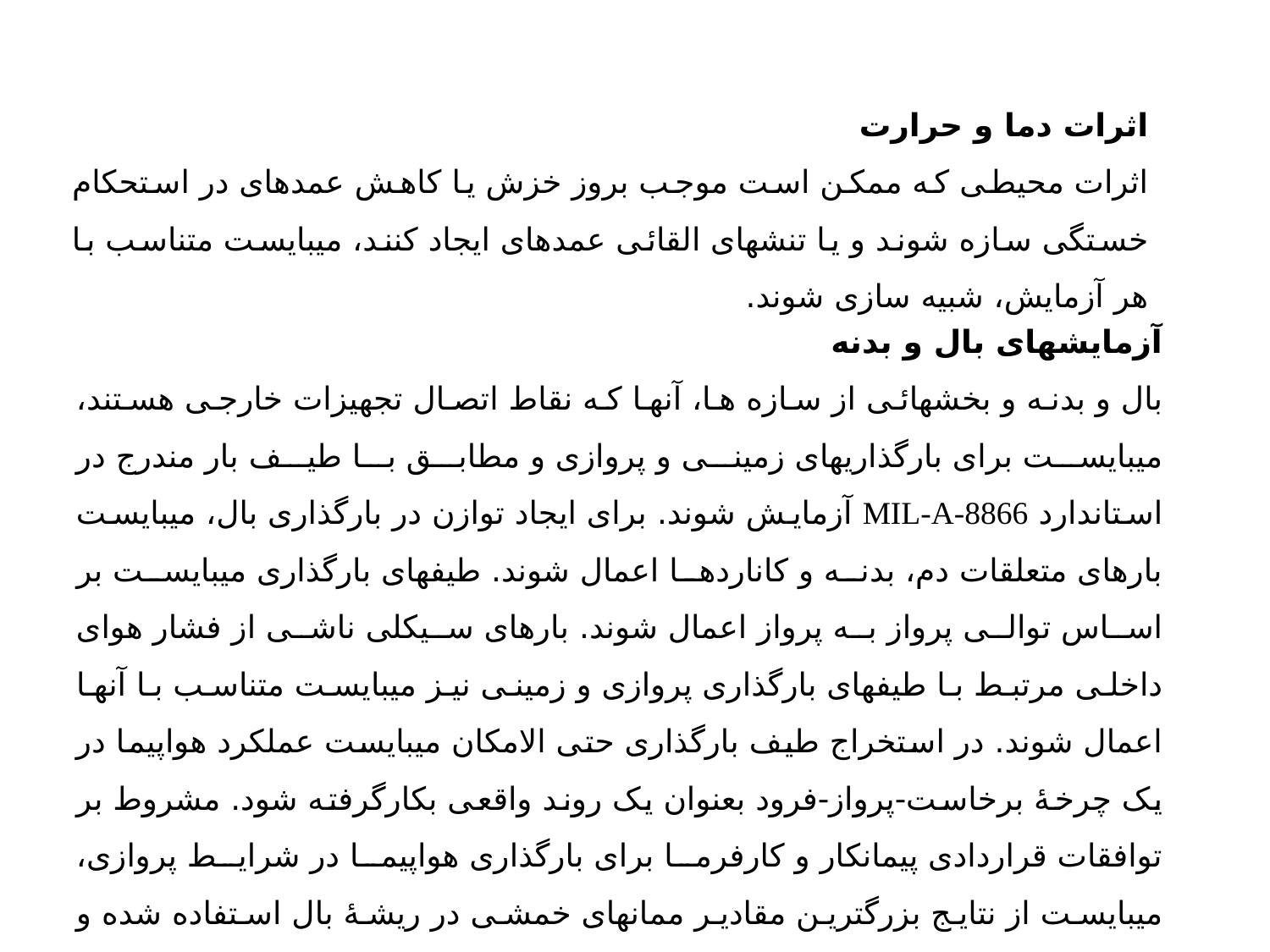

اثرات دما و حرارت
اثرات محیطی که ممکن است موجب بروز خزش یا کاهش عمدهای در استحکام خستگی سازه شوند و یا تنشهای القائی عمدهای ایجاد کنند، میبایست متناسب با هر آزمایش، شبیه سازی شوند.
آزمایشهای بال و بدنه
بال و بدنه و بخشهائی از سازه ها، آنها که نقاط اتصال تجهیزات خارجی هستند، میبایست برای بارگذاریهای زمینی و پروازی و مطابق با طیف بار مندرج در استاندارد MIL-A-8866 آزمایش شوند. برای ایجاد توازن در بارگذاری بال، میبایست بارهای متعلقات دم، بدنه و کاناردها اعمال شوند. طیفهای بارگذاری میبایست بر اساس توالی پرواز به پرواز اعمال شوند. بارهای سیکلی ناشی از فشار هوای داخلی مرتبط با طیفهای بارگذاری پروازی و زمینی نیز میبایست متناسب با آنها اعمال شوند. در استخراج طیف بارگذاری حتی الامکان میبایست عملکرد هواپیما در یک چرخۀ برخاست-پرواز-فرود بعنوان یک روند واقعی بکارگرفته شود. مشروط بر توافقات قراردادی پیمانکار و کارفرما برای بارگذاری هواپیما در شرایط پروازی، میبایست از نتایج بزرگترین مقادیر ممانهای خمشی در ریشۀ بال استفاده شده و شامل ترکیب واقعی از شرایط تقارن و شرایط خروج از غلتش باشد.